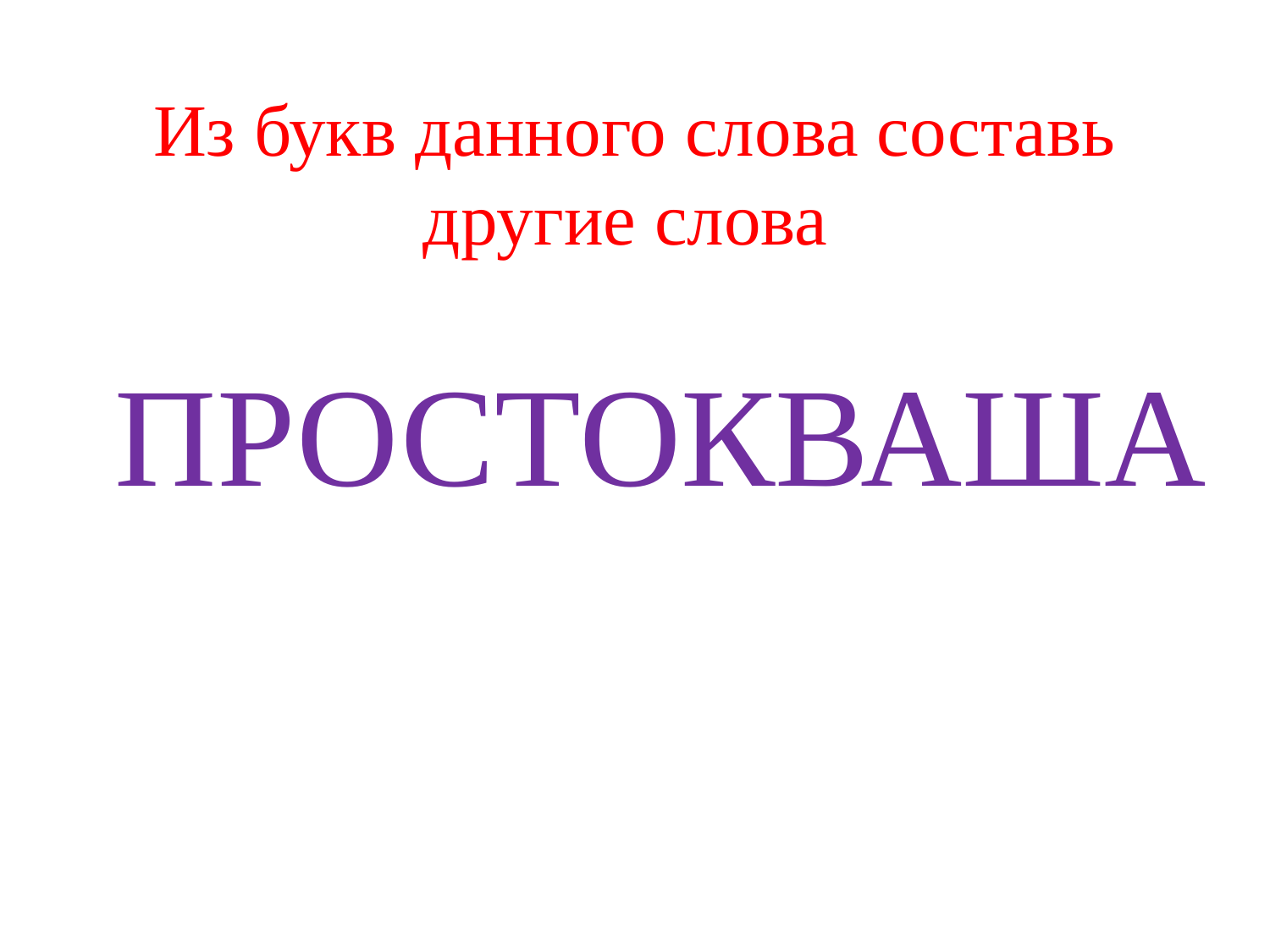

# Из букв данного слова составь другие слова
ПРОСТОКВАША